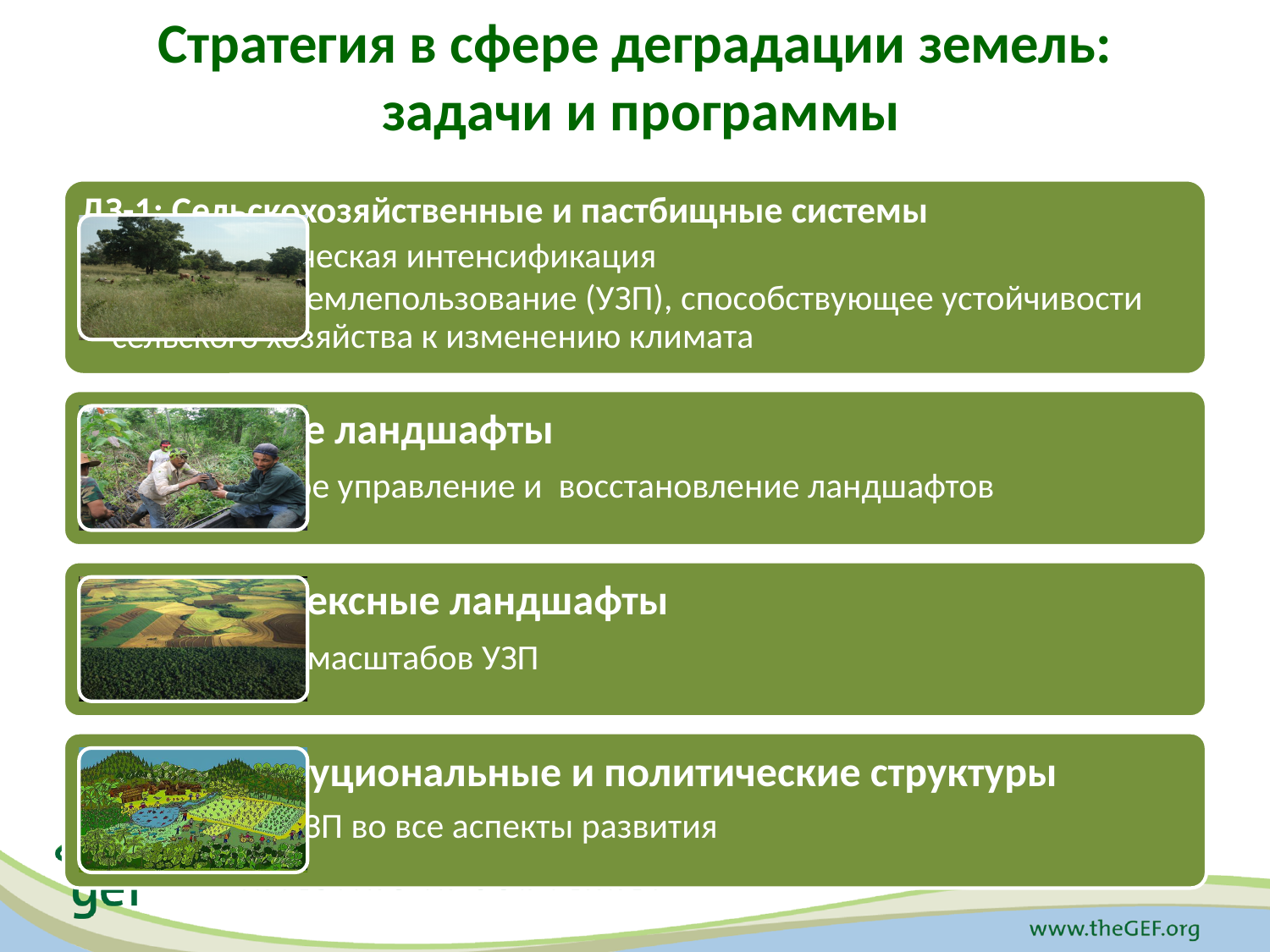

# Стратегия в сфере деградации земель: задачи и программы
ДЗ-1: Сельскохозяйственные и пастбищные системы
Агроэкологическая интенсификация
Устойчивое землепользование (УЗП), способствующее устойчивости сельского хозяйства к изменению климата

ДЗ-2: Лесные ландшафты
Рациональное управление и  восстановление ландшафтов

ДЗ-3: Комплексные ландшафты
Расширение масштабов УЗП

ДЗ-4: Институциональные и политические структуры
 Интеграция УЗП во все аспекты развития